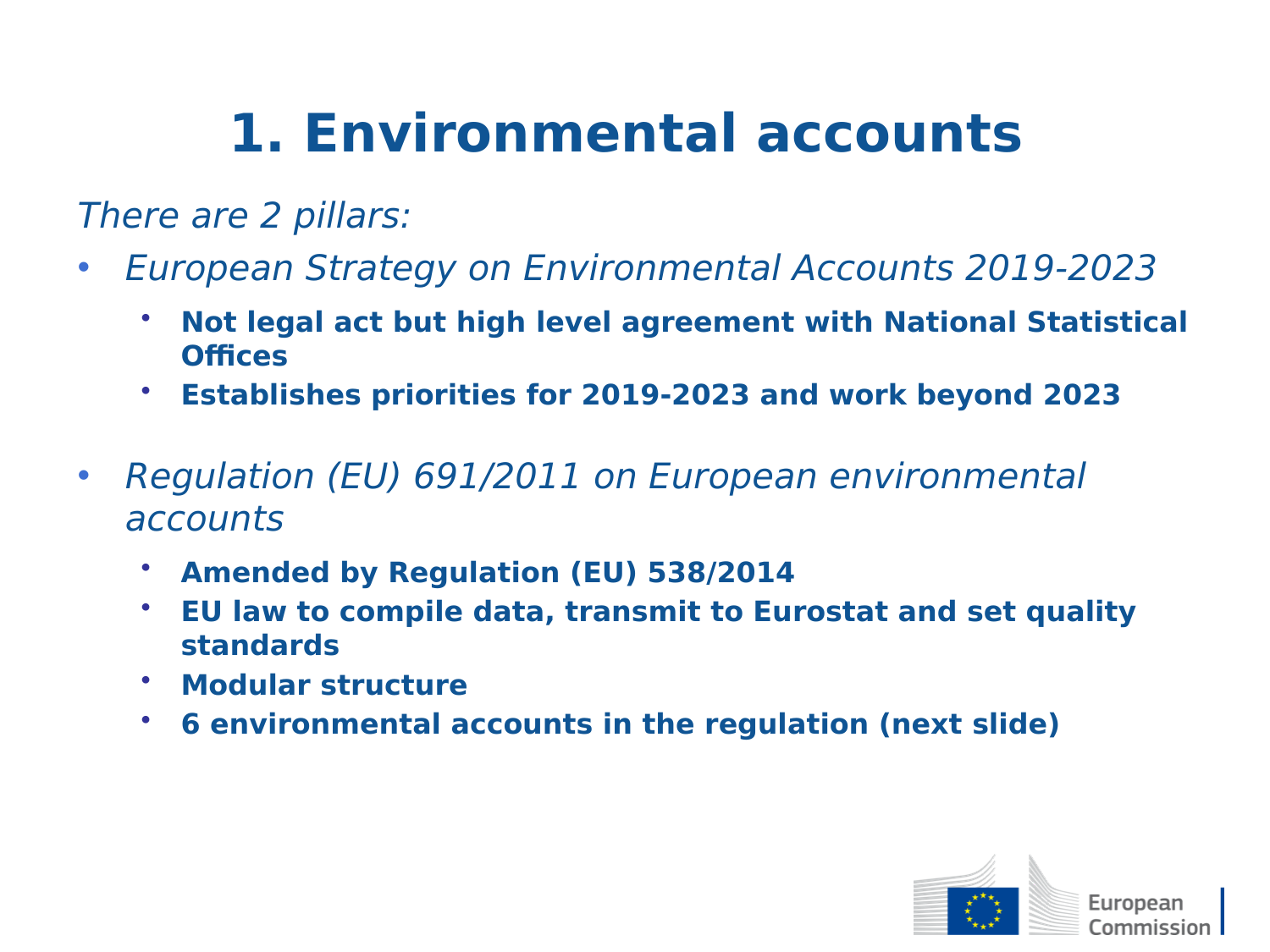

# 1. Environmental accounts
There are 2 pillars:
European Strategy on Environmental Accounts 2019-2023
Not legal act but high level agreement with National Statistical Offices
Establishes priorities for 2019-2023 and work beyond 2023
Regulation (EU) 691/2011 on European environmental accounts
Amended by Regulation (EU) 538/2014
EU law to compile data, transmit to Eurostat and set quality standards
Modular structure
6 environmental accounts in the regulation (next slide)